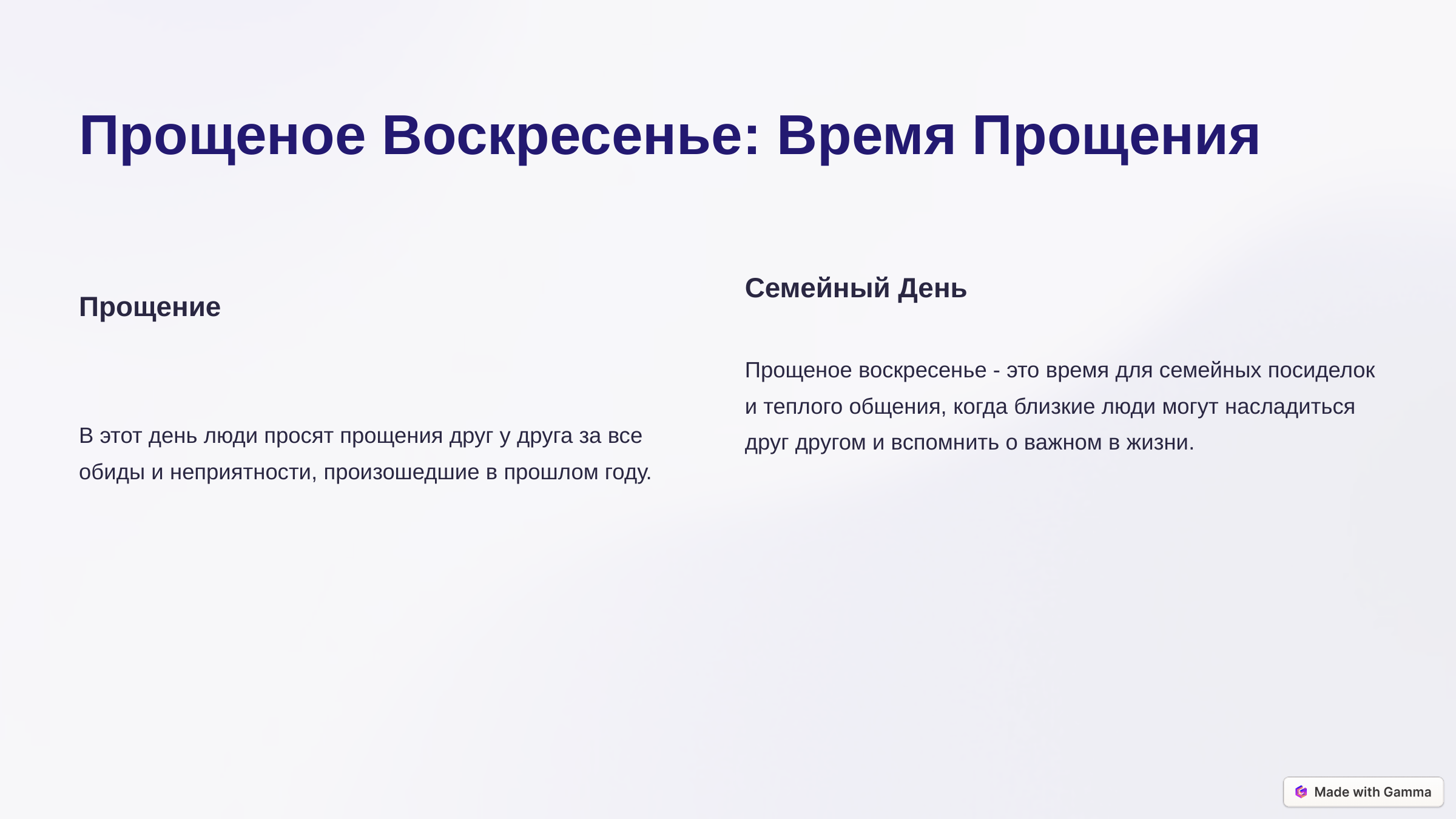

Прощеное Воскресенье: Время Прощения
Семейный День
Прощение
Прощеное воскресенье - это время для семейных посиделок и теплого общения, когда близкие люди могут насладиться друг другом и вспомнить о важном в жизни.
В этот день люди просят прощения друг у друга за все обиды и неприятности, произошедшие в прошлом году.